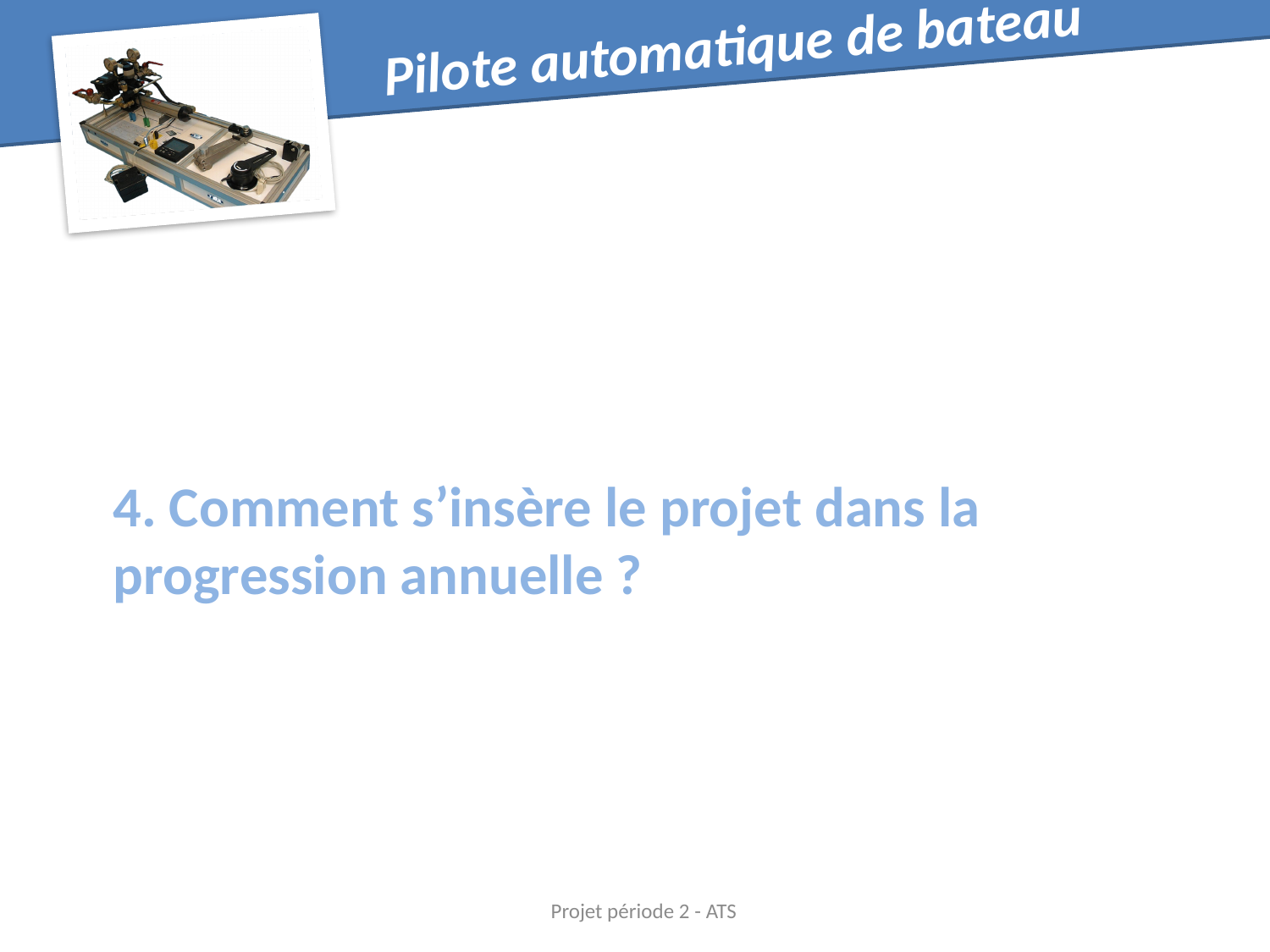

4. Comment s’insère le projet dans la progression annuelle ?
#